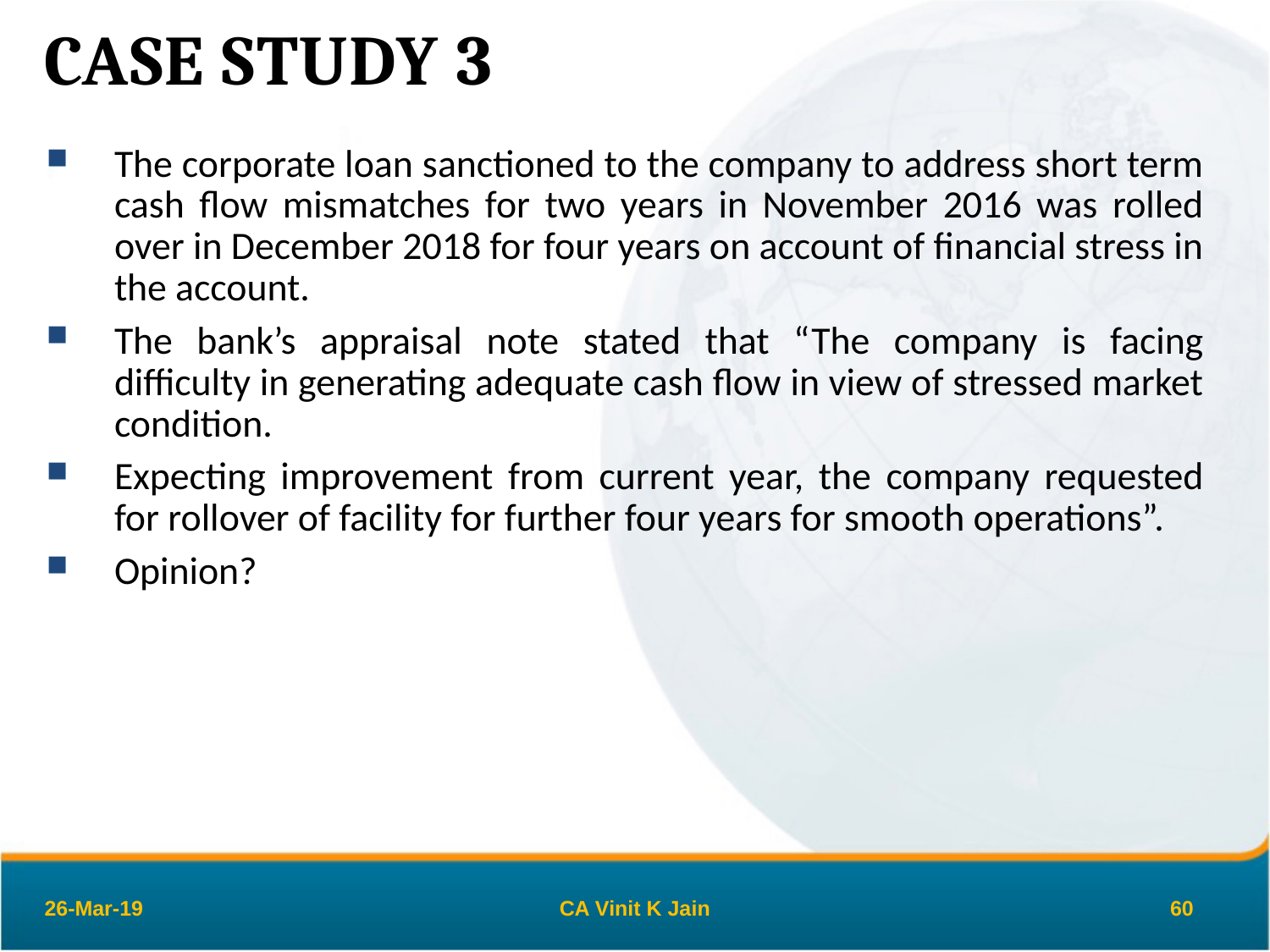

# CASE STUDY 3
The corporate loan sanctioned to the company to address short term cash flow mismatches for two years in November 2016 was rolled over in December 2018 for four years on account of financial stress in the account.
The bank’s appraisal note stated that “The company is facing difficulty in generating adequate cash flow in view of stressed market condition.
Expecting improvement from current year, the company requested for rollover of facility for further four years for smooth operations”.
Opinion?
26-Mar-19
CA Vinit K Jain
60